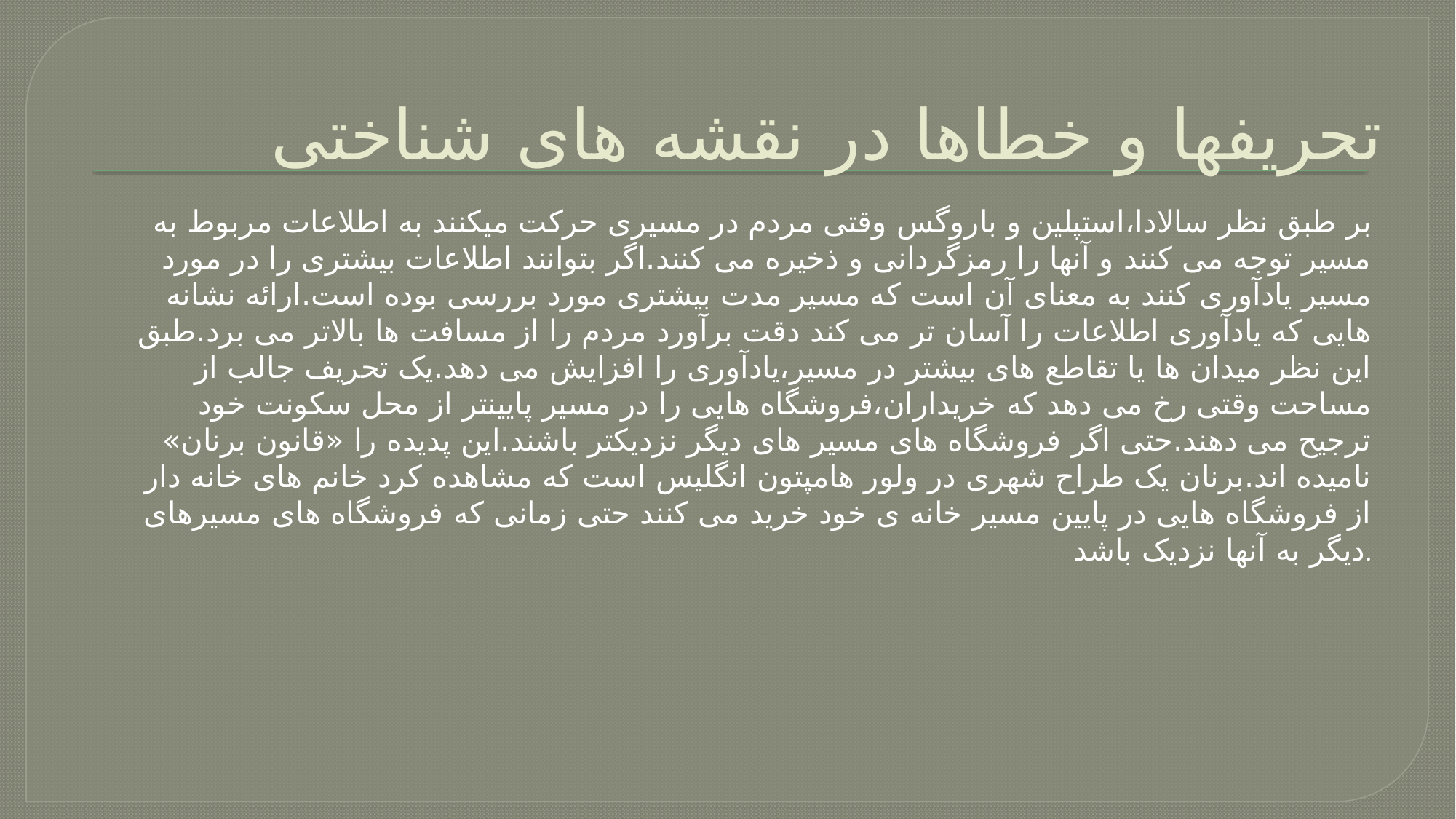

تحریفها و خطاها در نقشه های شناختی
بر طبق نظر سالادا،استپلین و باروگس وقتی مردم در مسیری حرکت میکنند به اطلاعات مربوط به مسیر توجه می کنند و آنها را رمزگردانی و ذخیره می کنند.اگر بتوانند اطلاعات بیشتری را در مورد مسیر یادآوری کنند به معنای آن است که مسیر مدت بیشتری مورد بررسی بوده است.ارائه نشانه هایی که یادآوری اطلاعات را آسان تر می کند دقت برآورد مردم را از مسافت ها بالاتر می برد.طبق این نظر میدان ها یا تقاطع های بیشتر در مسیر،یادآوری را افزایش می دهد.یک تحریف جالب از مساحت وقتی رخ می دهد که خریداران،فروشگاه هایی را در مسیر پایینتر از محل سکونت خود ترجیح می دهند.حتی اگر فروشگاه های مسیر های دیگر نزدیکتر باشند.این پدیده را «قانون برنان» نامیده اند.برنان یک طراح شهری در ولور هامپتون انگلیس است که مشاهده کرد خانم های خانه دار از فروشگاه هایی در پایین مسیر خانه ی خود خرید می کنند حتی زمانی که فروشگاه های مسیرهای دیگر به آنها نزدیک باشد.